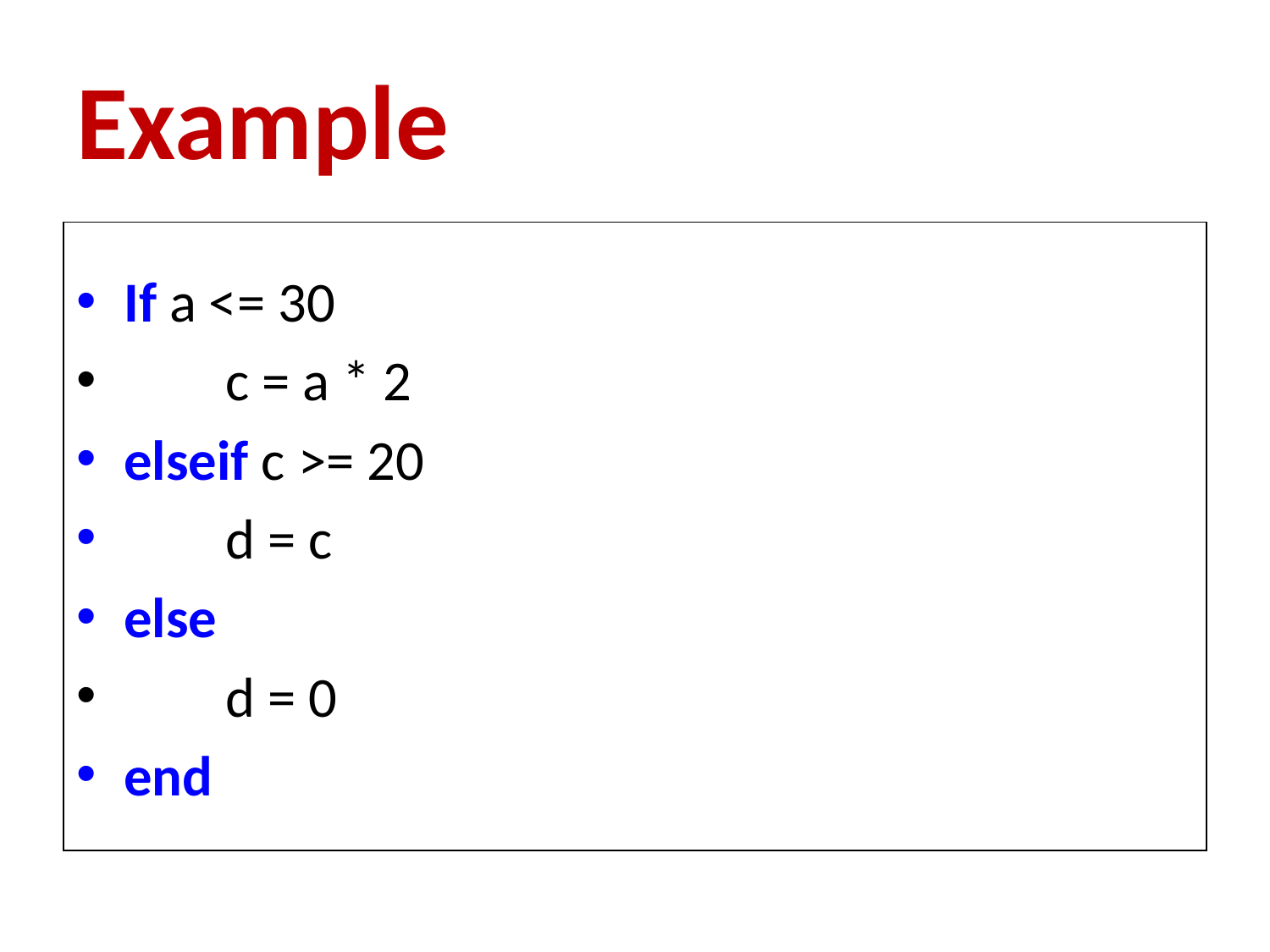

# Example
If a <= 30
        c = a * 2
elseif c >= 20
        d = c
else
        d = 0
end